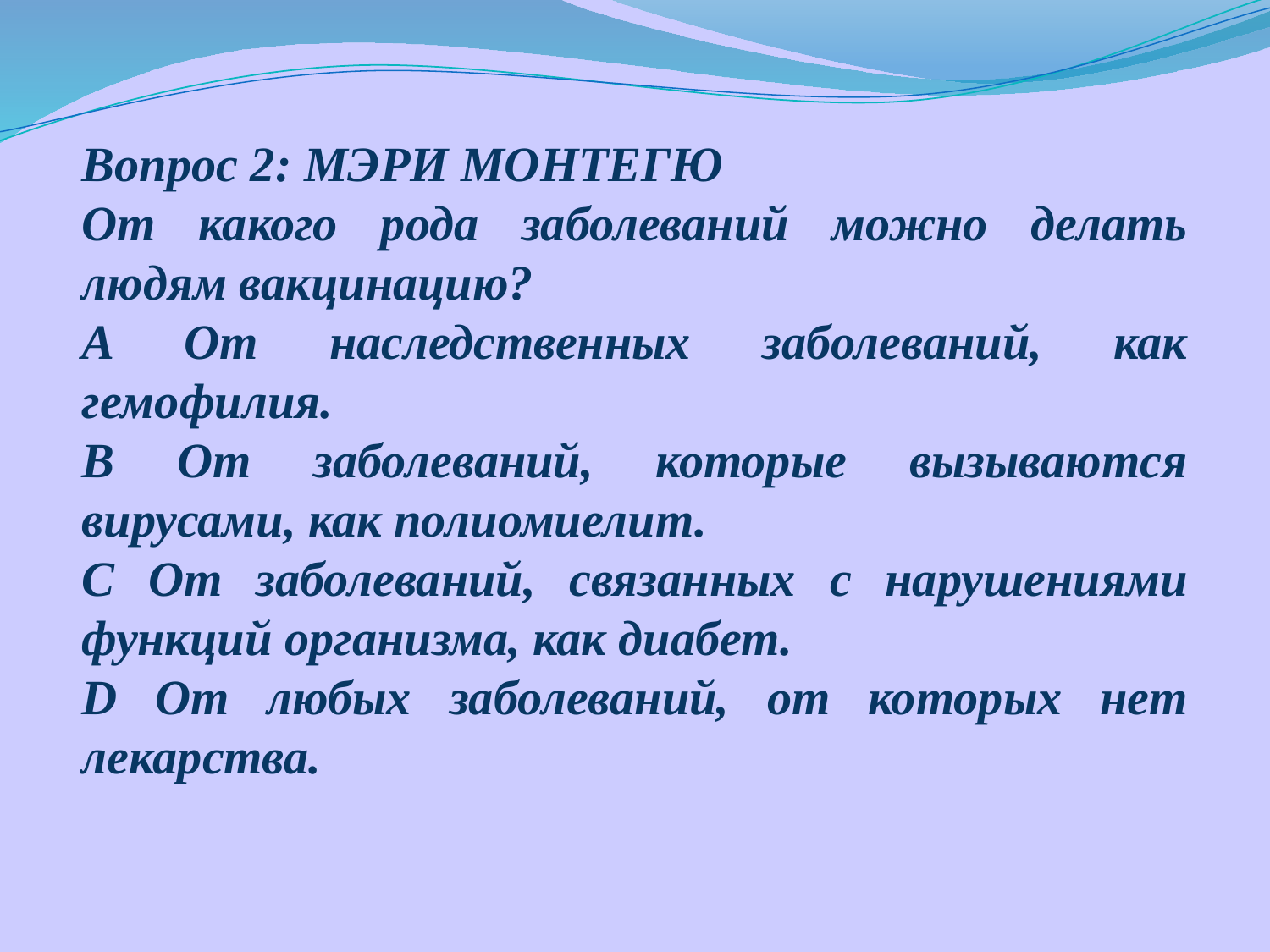

Вопрос 2: МЭРИ МОНТЕГЮ
От какого рода заболеваний можно делать людям вакцинацию?
A От наследственных заболеваний, как гемофилия.
B От заболеваний, которые вызываются вирусами, как полиомиелит.
C От заболеваний, связанных с нарушениями функций организма, как диабет.
D От любых заболеваний, от которых нет лекарства.